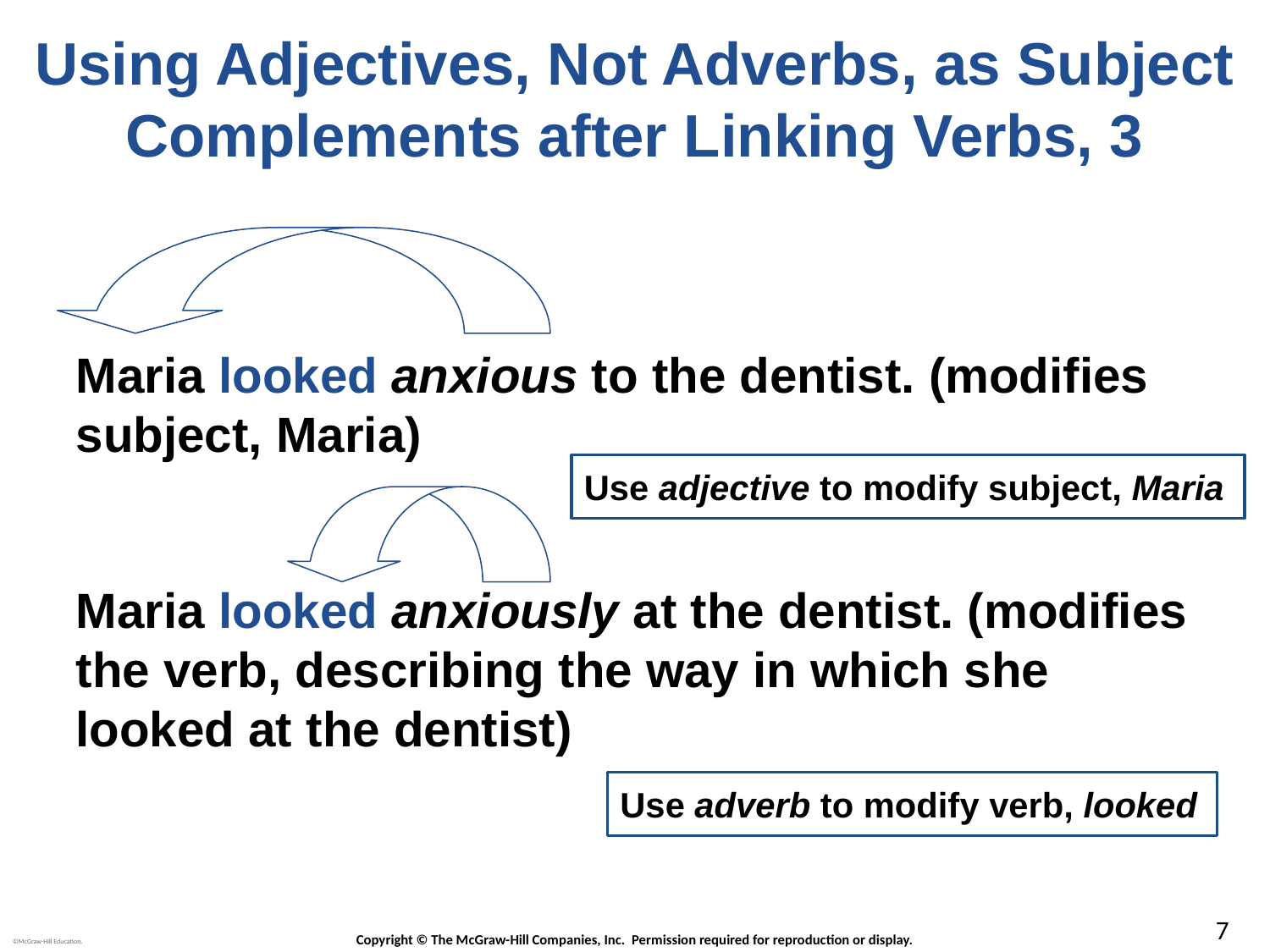

# Using Adjectives, Not Adverbs, as Subject Complements after Linking Verbs, 3
Maria looked anxious to the dentist. (modifies subject, Maria)
Maria looked anxiously at the dentist. (modifies the verb, describing the way in which she looked at the dentist)

Use adjective to modify subject, Maria

Use adverb to modify verb, looked